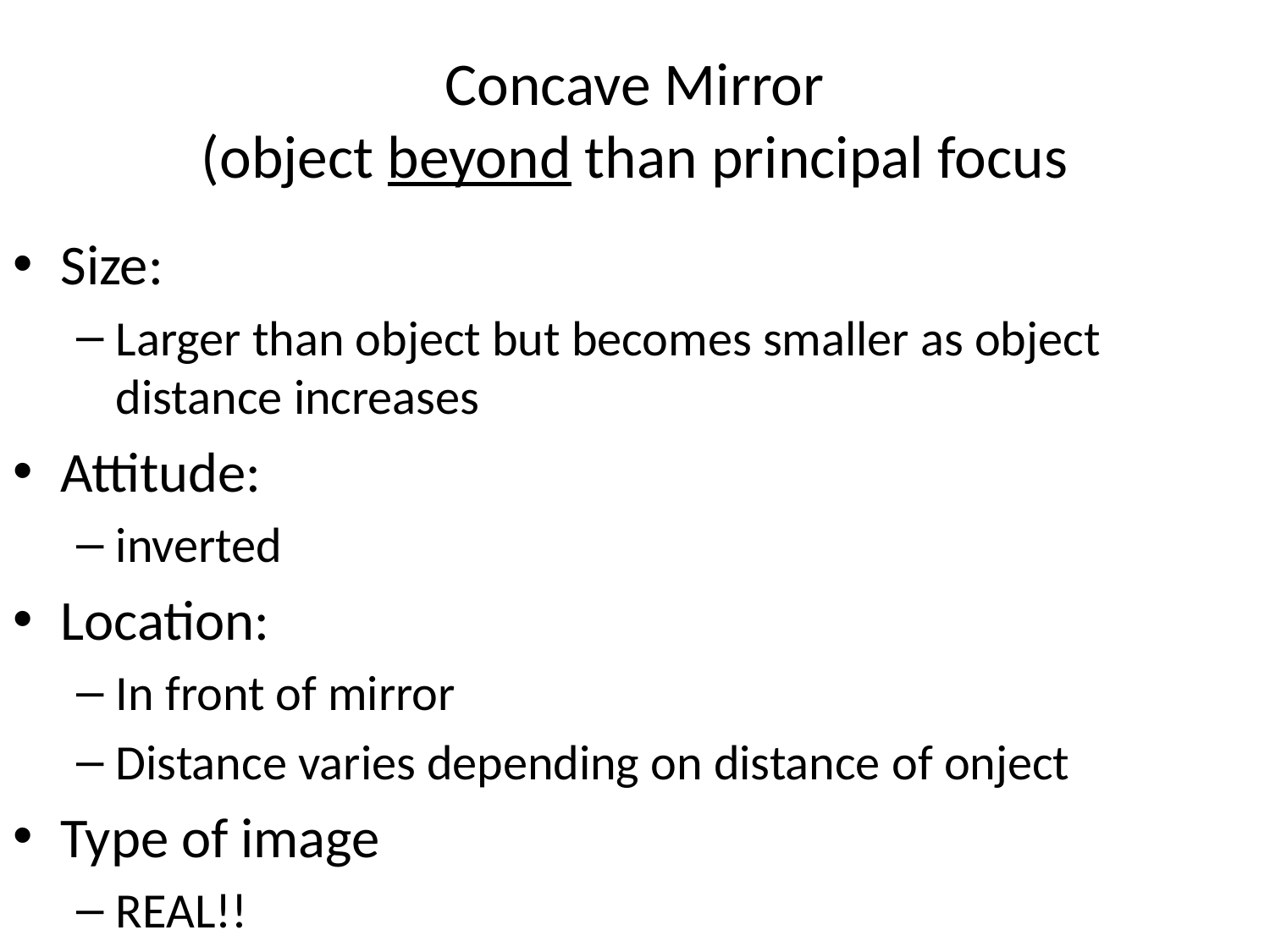

# Concave Mirror (object beyond than principal focus
Size:
Larger than object but becomes smaller as object distance increases
Attitude:
inverted
Location:
In front of mirror
Distance varies depending on distance of onject
Type of image
REAL!!